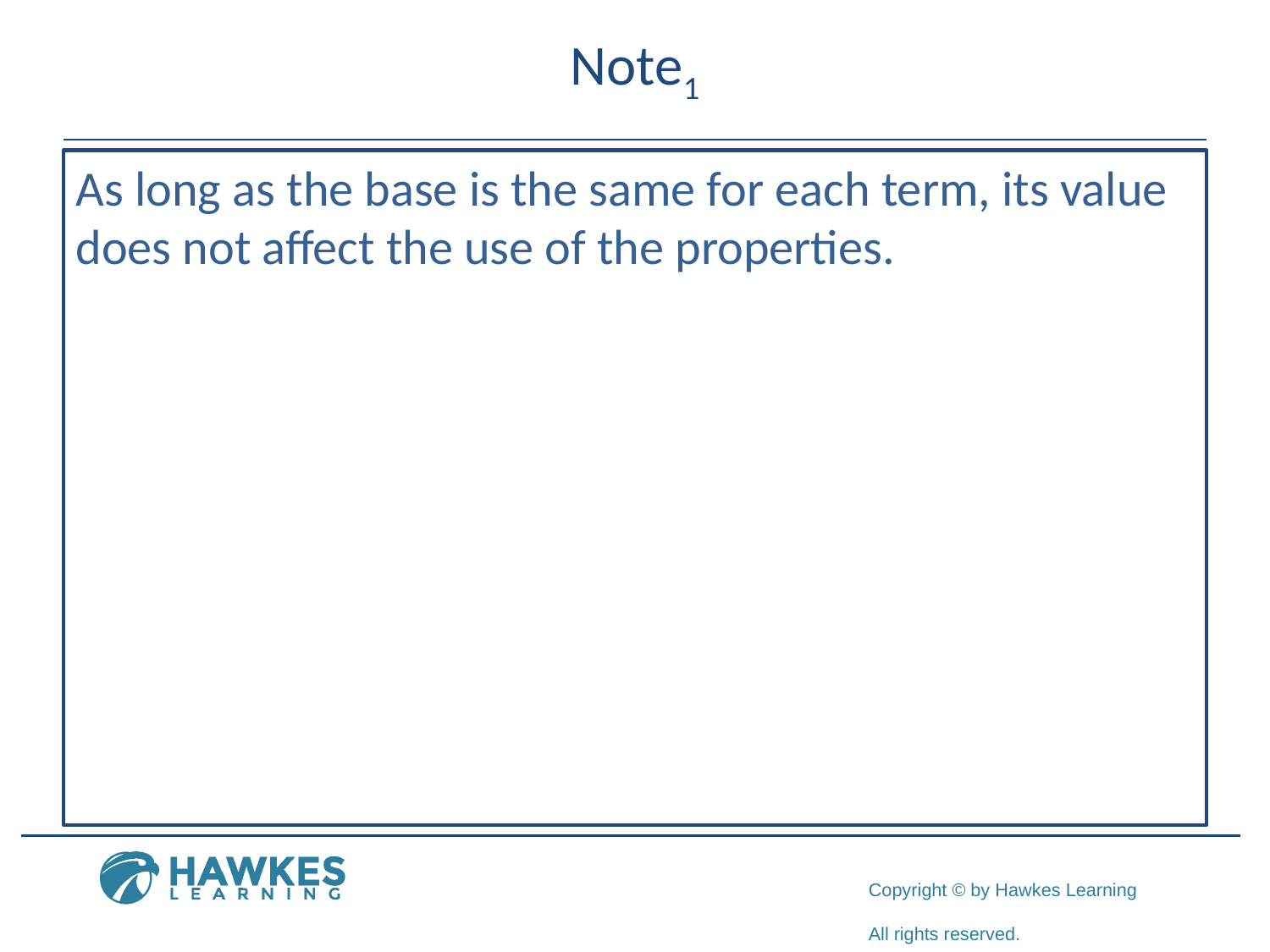

# Note1
As long as the base is the same for each term, its value does not affect the use of the properties.